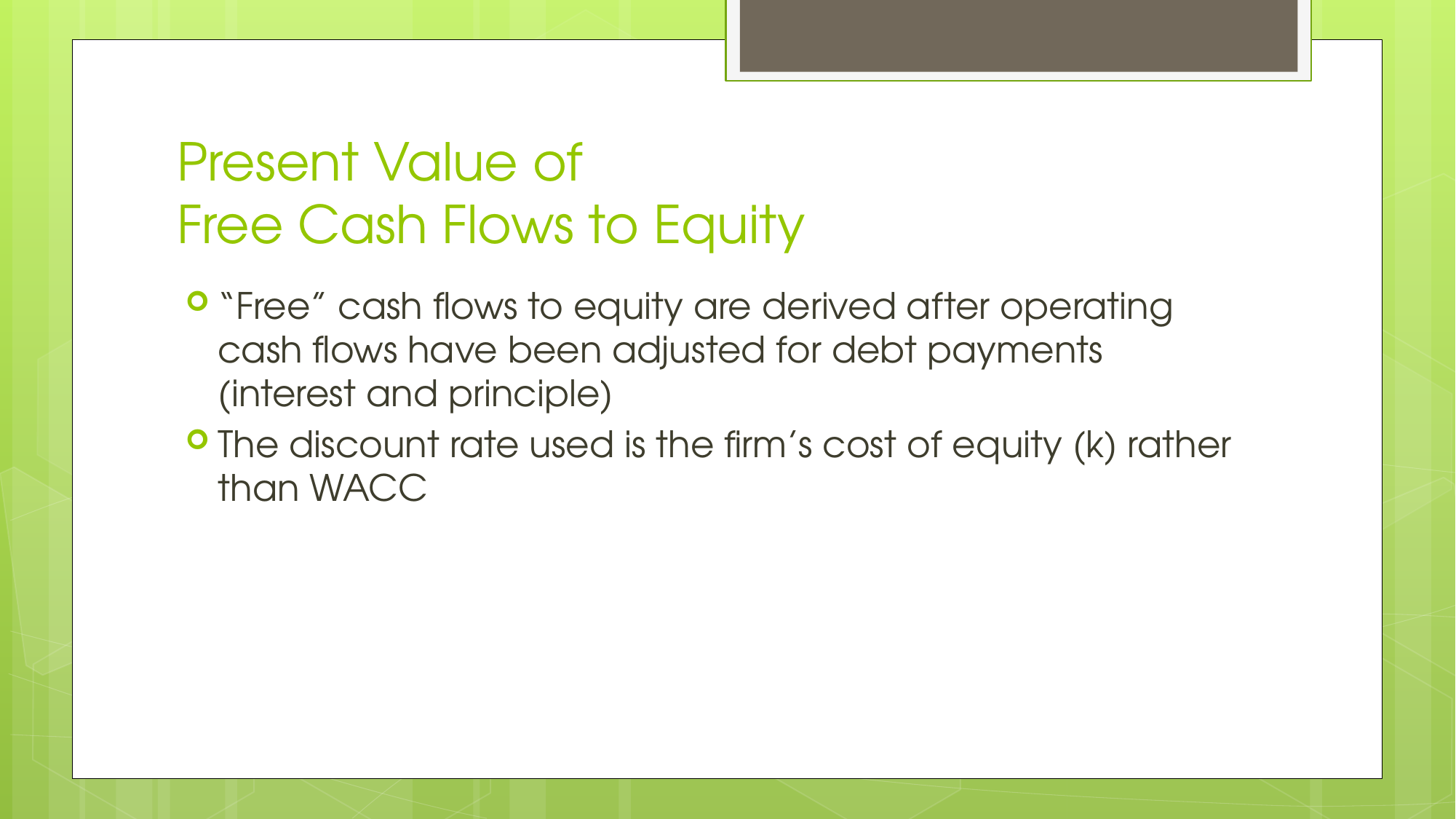

# Present Value of Free Cash Flows to Equity
“Free” cash flows to equity are derived after operating cash flows have been adjusted for debt payments (interest and principle)
The discount rate used is the firm’s cost of equity (k) rather than WACC